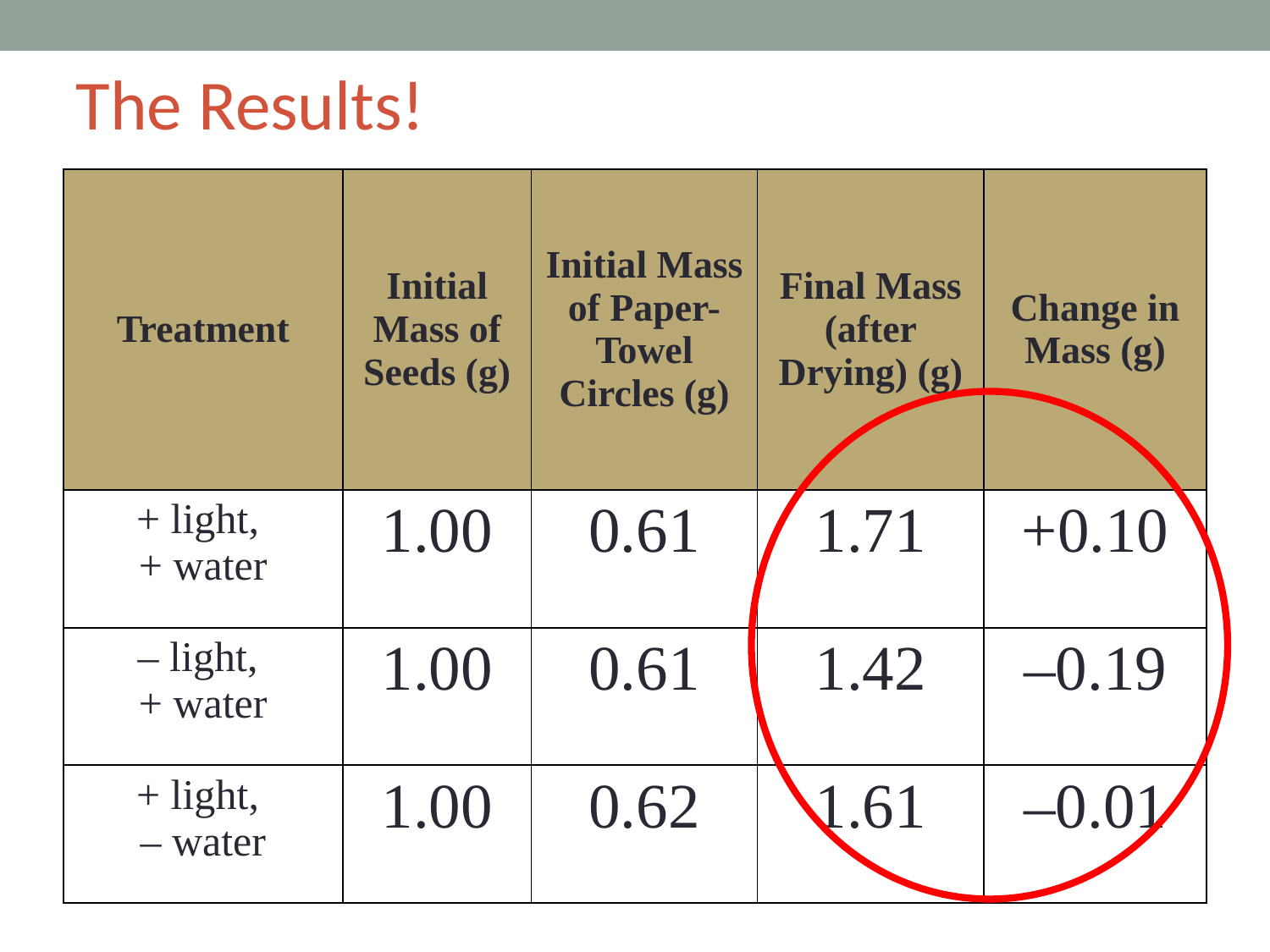

The Results!
| Treatment | Initial Mass of Seeds (g) | Initial Mass of Paper- Towel Circles (g) | Final Mass (after Drying) (g) | Change in Mass (g) |
| --- | --- | --- | --- | --- |
| + light, + water | 1.00 | 0.61 | 1.71 | +0.10 |
| – light, + water | 1.00 | 0.61 | 1.42 | –0.19 |
| + light, – water | 1.00 | 0.62 | 1.61 | –0.01 |